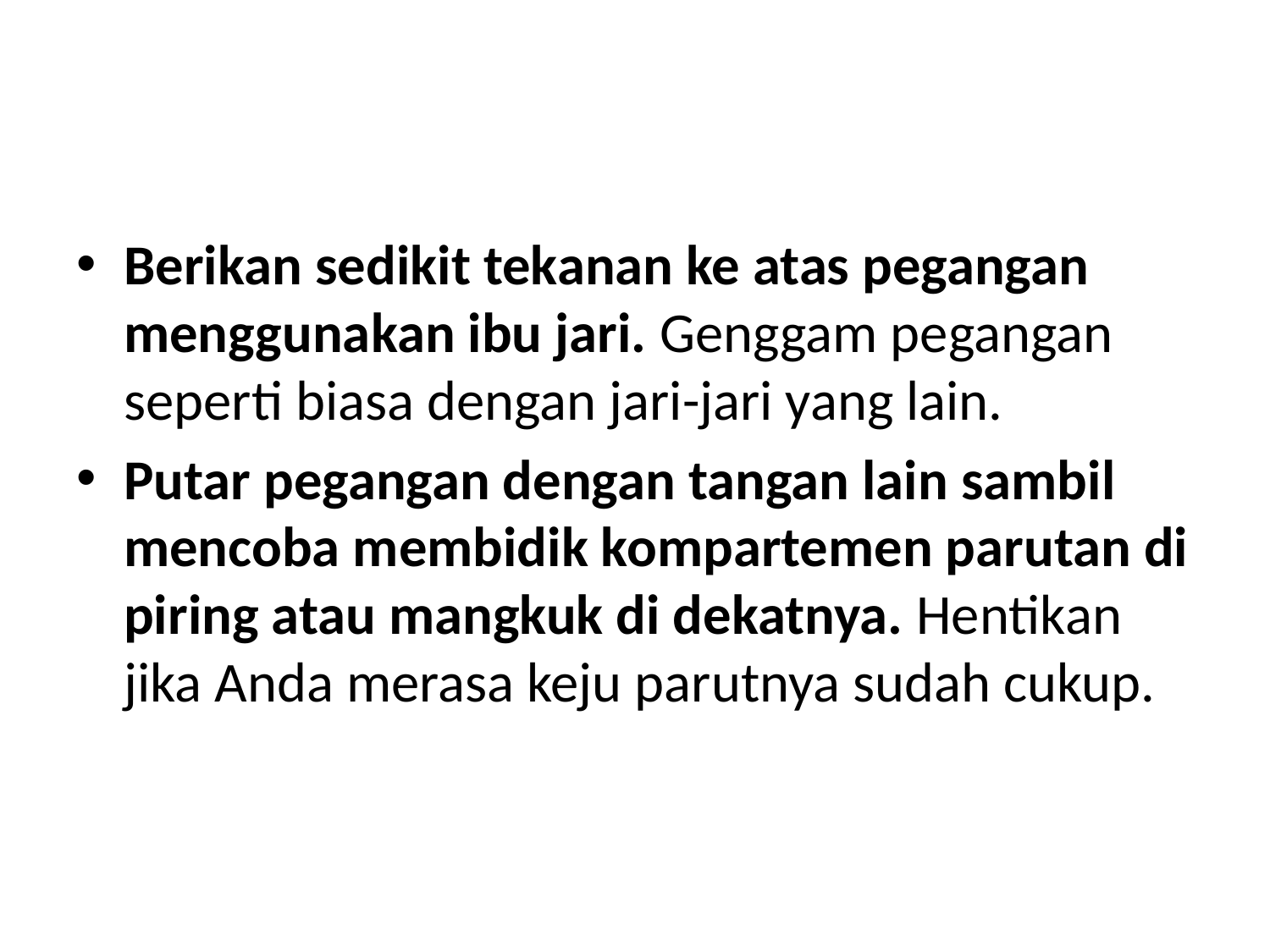

#
Berikan sedikit tekanan ke atas pegangan menggunakan ibu jari. Genggam pegangan seperti biasa dengan jari-jari yang lain.
Putar pegangan dengan tangan lain sambil mencoba membidik kompartemen parutan di piring atau mangkuk di dekatnya. Hentikan jika Anda merasa keju parutnya sudah cukup.